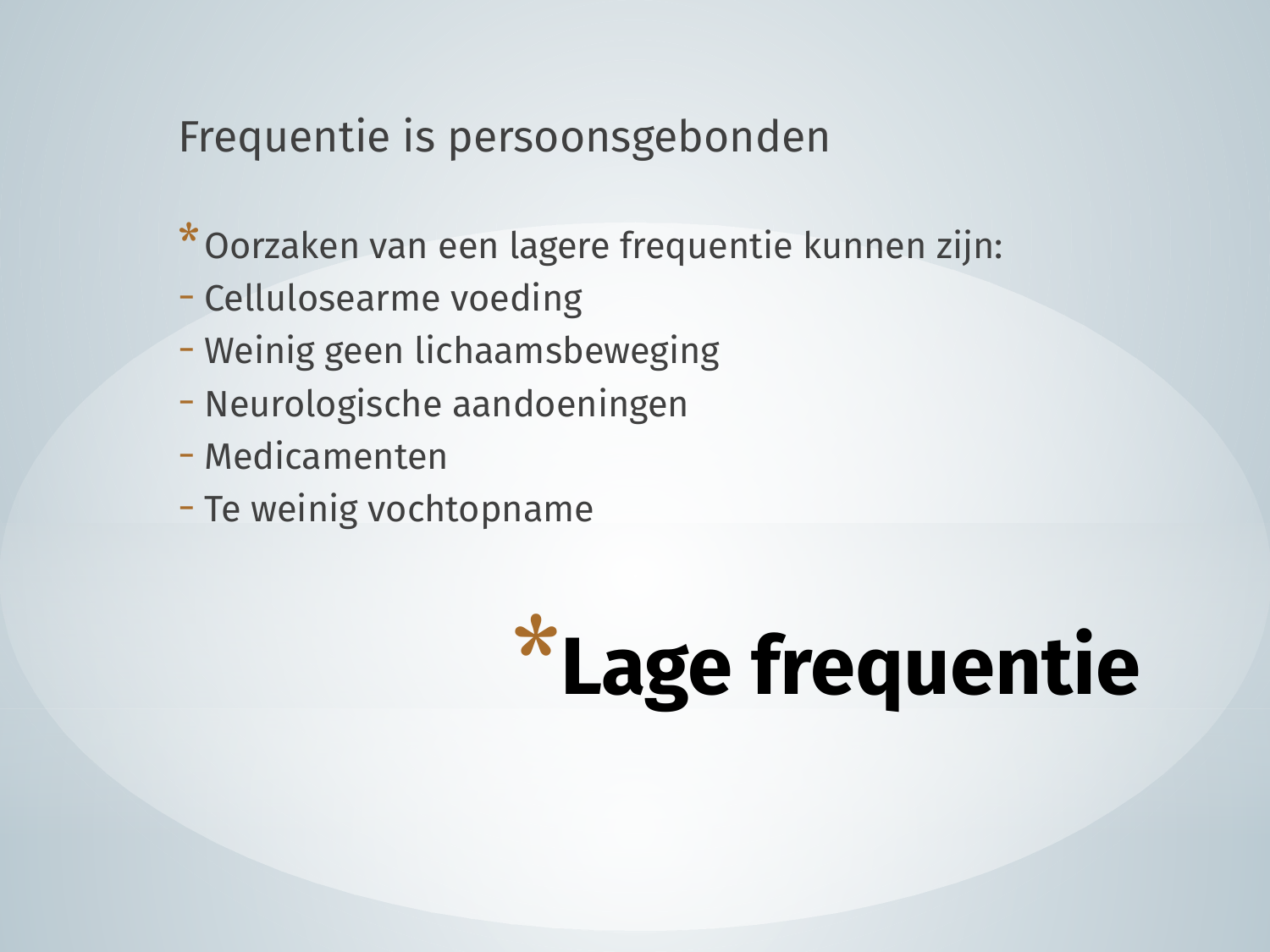

Frequentie is persoonsgebonden

Oorzaken van een lagere frequentie kunnen zijn:
Cellulosearme voeding
Weinig geen lichaamsbeweging
Neurologische aandoeningen
Medicamenten
Te weinig vochtopname

# Lage frequentie